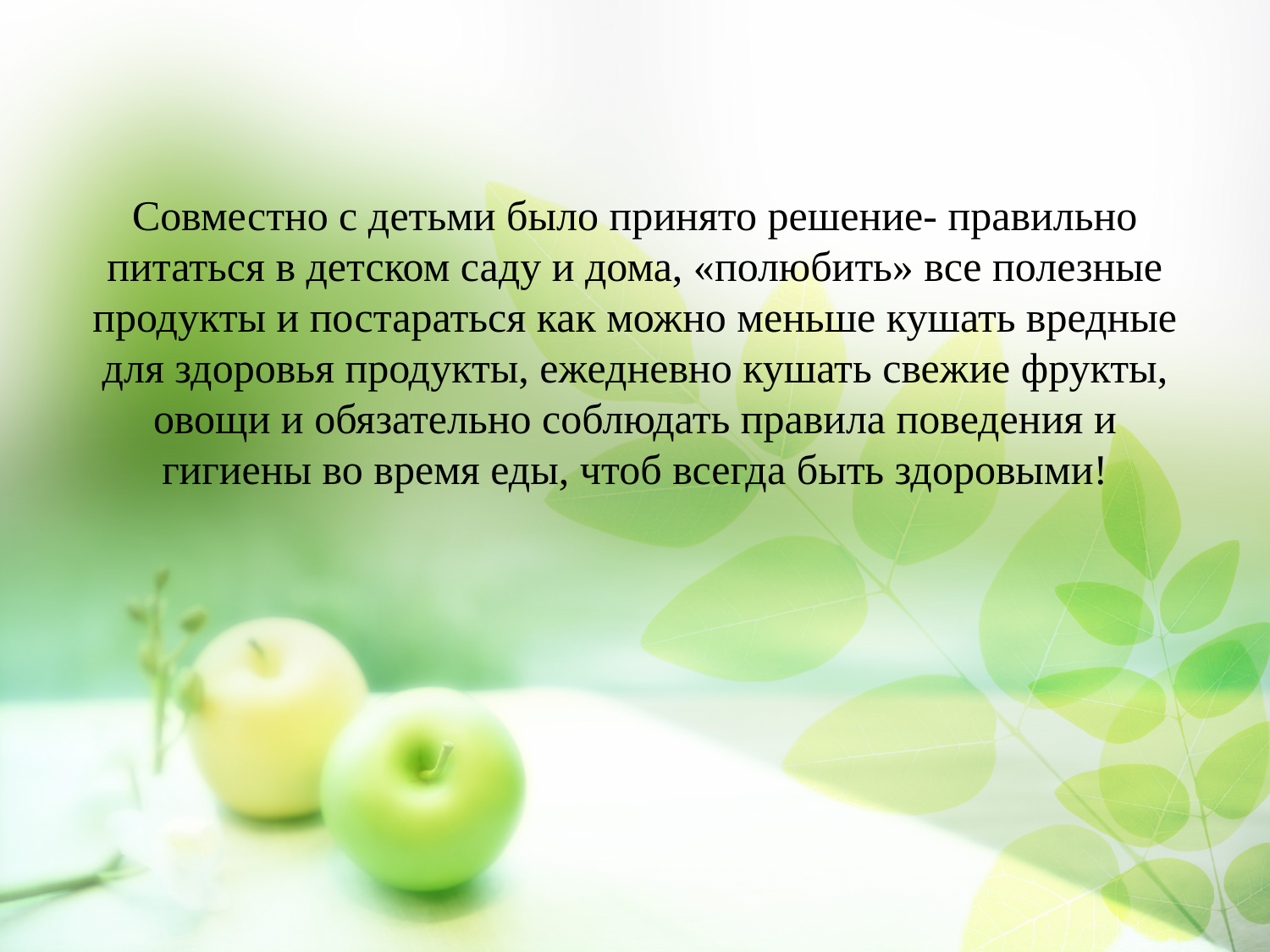

# Совместно с детьми было принято решение- правильно питаться в детском саду и дома, «полюбить» все полезные продукты и постараться как можно меньше кушать вредные для здоровья продукты, ежедневно кушать свежие фрукты, овощи и обязательно соблюдать правила поведения и гигиены во время еды, чтоб всегда быть здоровыми!